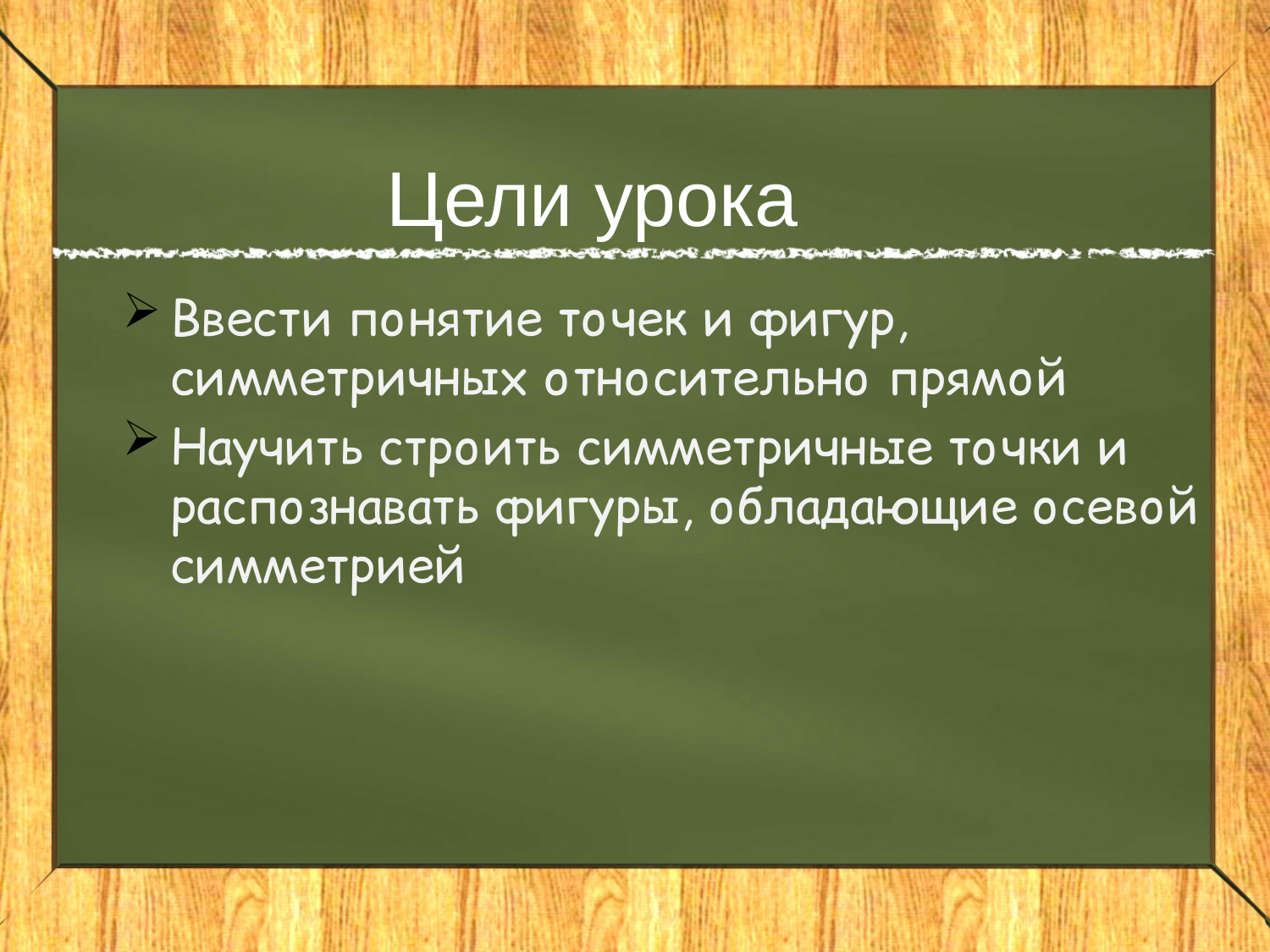

# Цели урока
Ввести понятие точек и фигур, симметричных относительно прямой
Научить строить симметричные точки и распознавать фигуры, обладающие осевой  симметрией